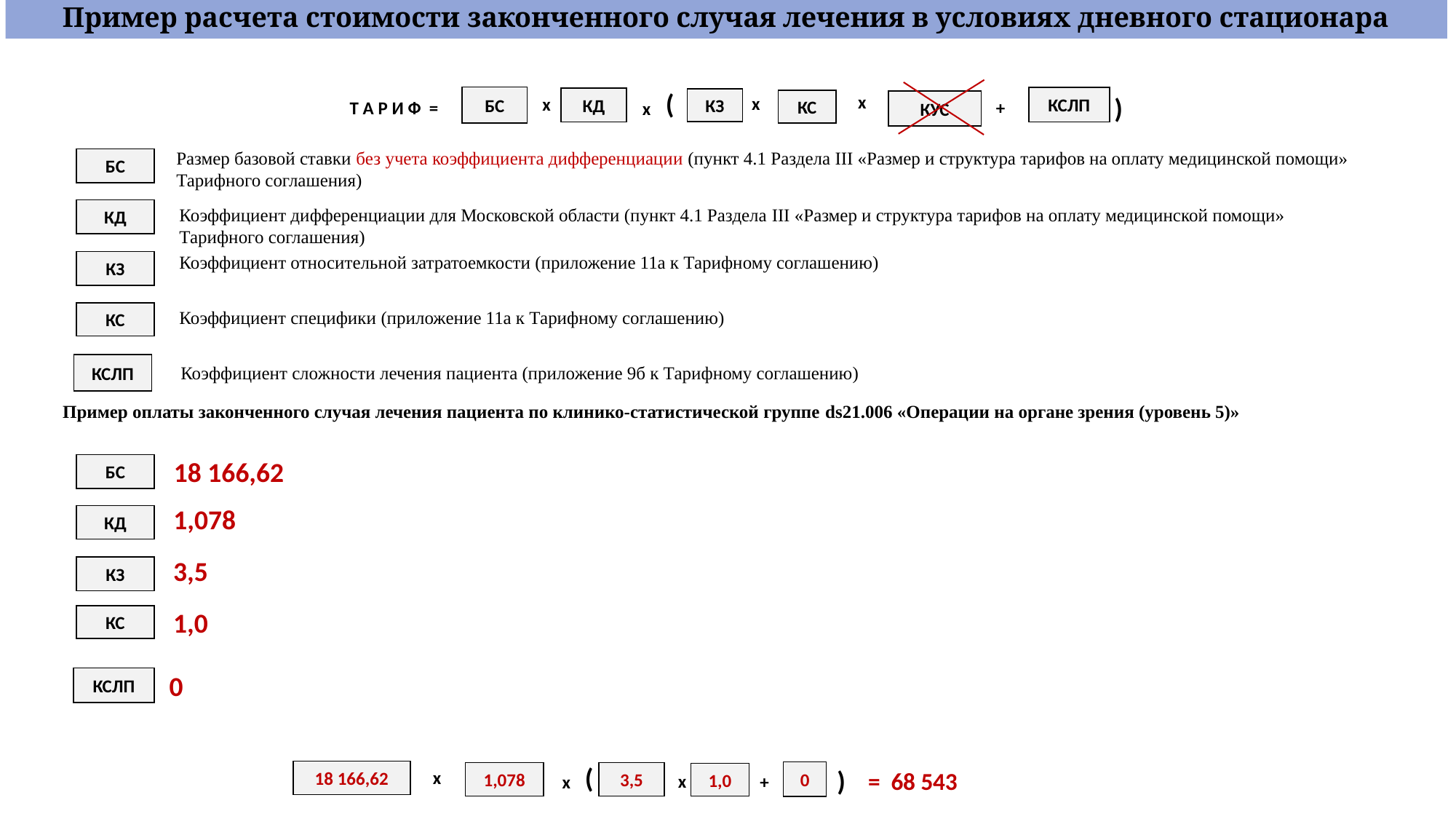

Пример расчета стоимости законченного случая лечения в условиях дневного стационара
(
)
х
х
БС
КСЛП
х
КД
КЗ
КС
Т А Р И Ф  =
+
КУС
х

Размер базовой ставки без учета коэффициента дифференциации (пункт 4.1 Раздела III «Размер и структура тарифов на оплату медицинской помощи» Тарифного соглашения)
БС
Коэффициент дифференциации для Московской области (пункт 4.1 Раздела III «Размер и структура тарифов на оплату медицинской помощи» Тарифного соглашения)
КД
Коэффициент относительной затратоемкости (приложение 11а к Тарифному соглашению)
КЗ
Коэффициент специфики (приложение 11а к Тарифному соглашению)
КС
КСЛП
Коэффициент сложности лечения пациента (приложение 9б к Тарифному соглашению)
Пример оплаты законченного случая лечения пациента по клинико-статистической группе ds21.006 «Операции на органе зрения (уровень 5)»
18 166,62
БС
1,078
КД
3,5
КЗ
1,0
КС
0
КСЛП
(
)
=  68 543
18 166,62
х
0
1,078
3,5
1,0
х
+
х